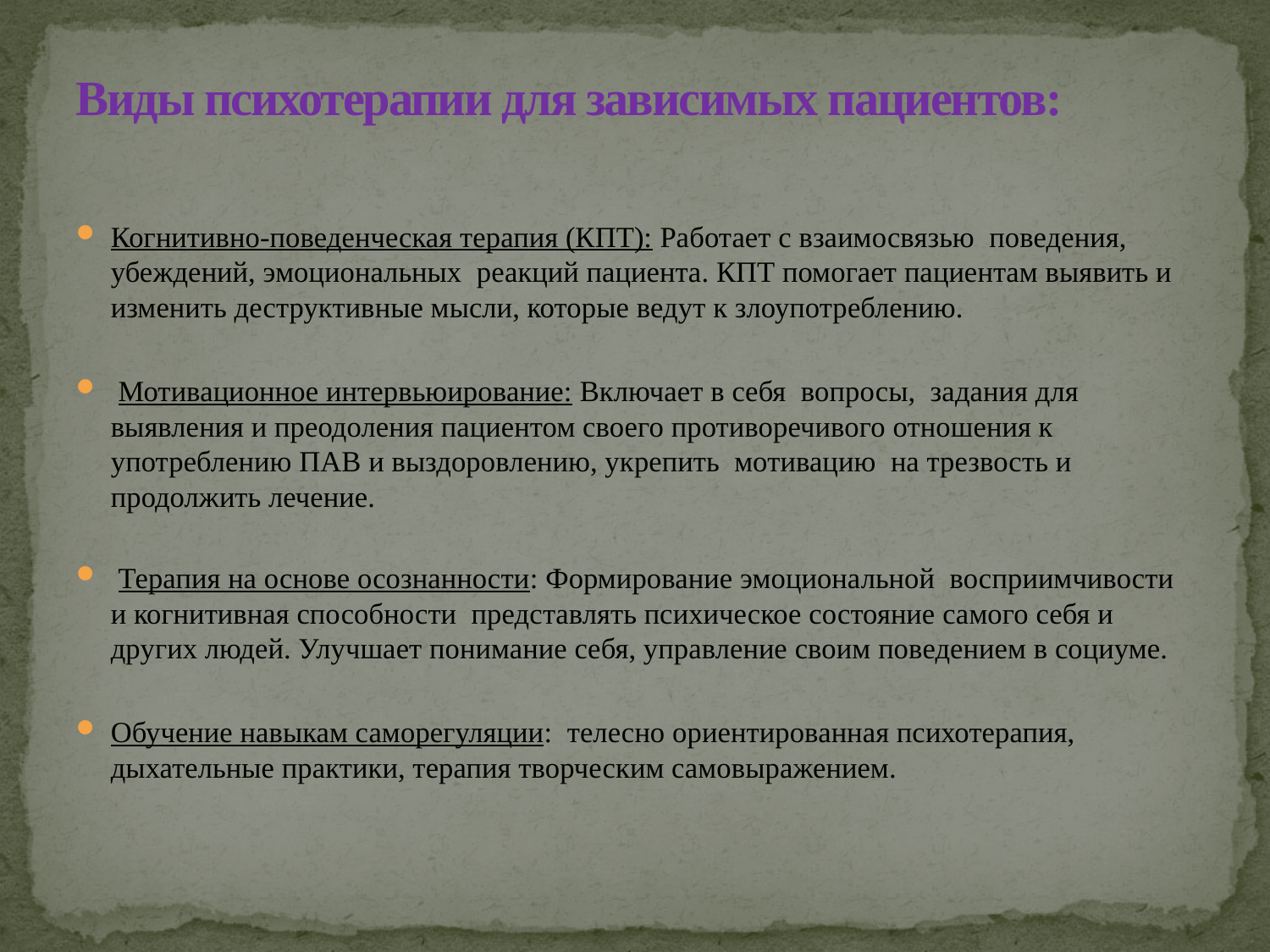

# Виды психотерапии для зависимых пациентов:
Когнитивно-поведенческая терапия (КПТ): Работает с взаимосвязью  поведения, убеждений, эмоциональных  реакций пациента. КПТ помогает пациентам выявить и изменить деструктивные мысли, которые ведут к злоупотреблению.

 Мотивационное интервьюирование: Включает в себя  вопросы,  задания для выявления и преодоления пациентом своего противоречивого отношения к употреблению ПАВ и выздоровлению, укрепить  мотивацию  на трезвость и продолжить лечение.

 Терапия на основе осознанности: Формирование эмоциональной  восприимчивости  и когнитивная способности  представлять психическое состояние самого себя и других людей. Улучшает понимание себя, управление своим поведением в социуме.

Обучение навыкам саморегуляции:  телесно ориентированная психотерапия, дыхательные практики, терапия творческим самовыражением.